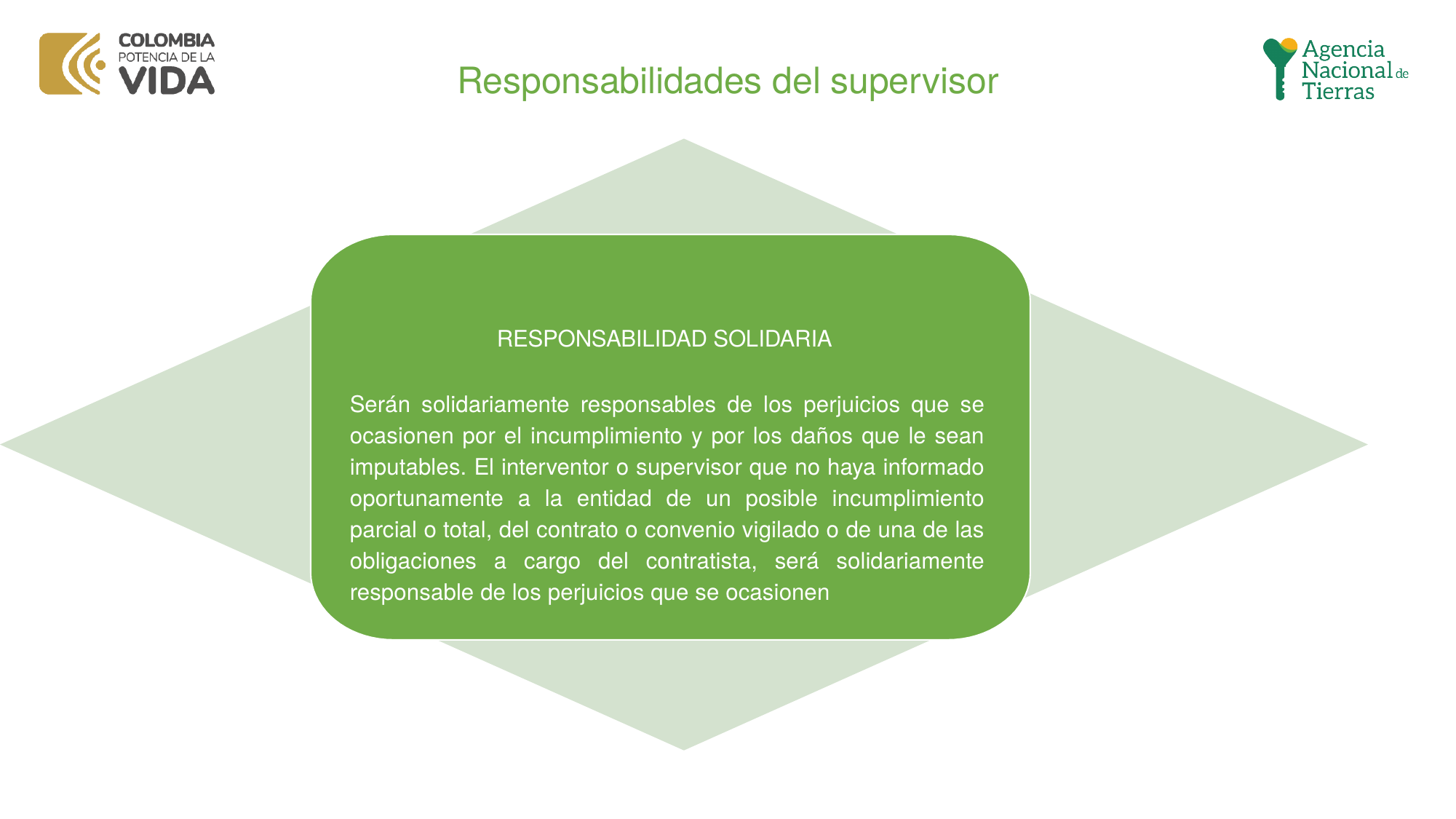

Responsabilidades del supervisor​

RESPONSABILIDAD SOLIDARIA

Serán solidariamente responsables de los perjuicios que se ocasionen por el incumplimiento y por los daños que le sean imputables. El interventor o supervisor que no haya informado oportunamente a la entidad de un posible incumplimiento parcial o total, del contrato o convenio vigilado o de una de las obligaciones a cargo del contratista, será solidariamente responsable de los perjuicios que se ocasionen